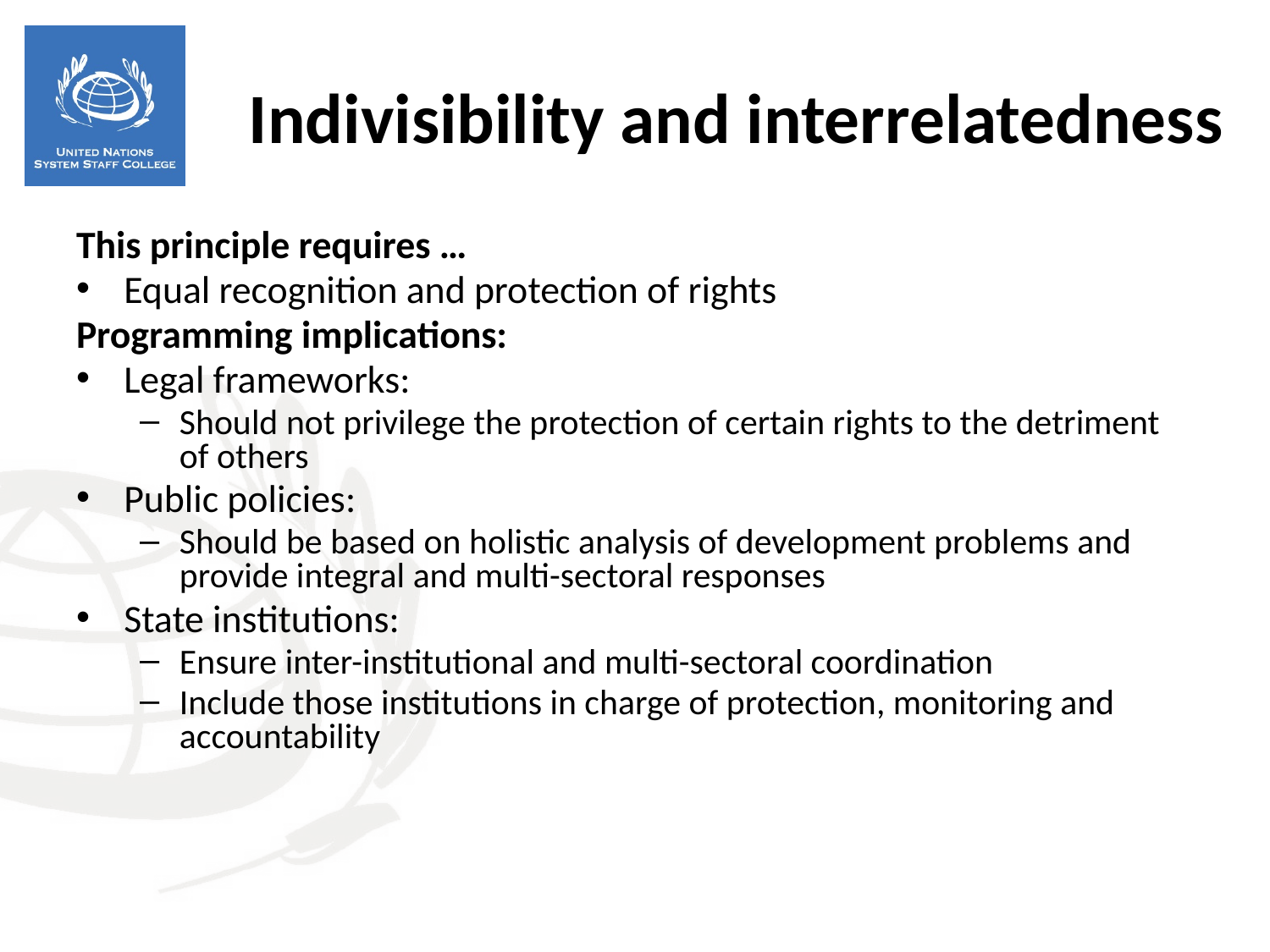

This principle requires …
Equal recognition and protection of rights
Programming implications:
Legal frameworks:
Should not privilege the protection of certain rights to the detriment of others
Public policies:
Should be based on holistic analysis of development problems and provide integral and multi-sectoral responses
State institutions:
Ensure inter-institutional and multi-sectoral coordination
Include those institutions in charge of protection, monitoring and accountability

Indivisibility and interrelatedness